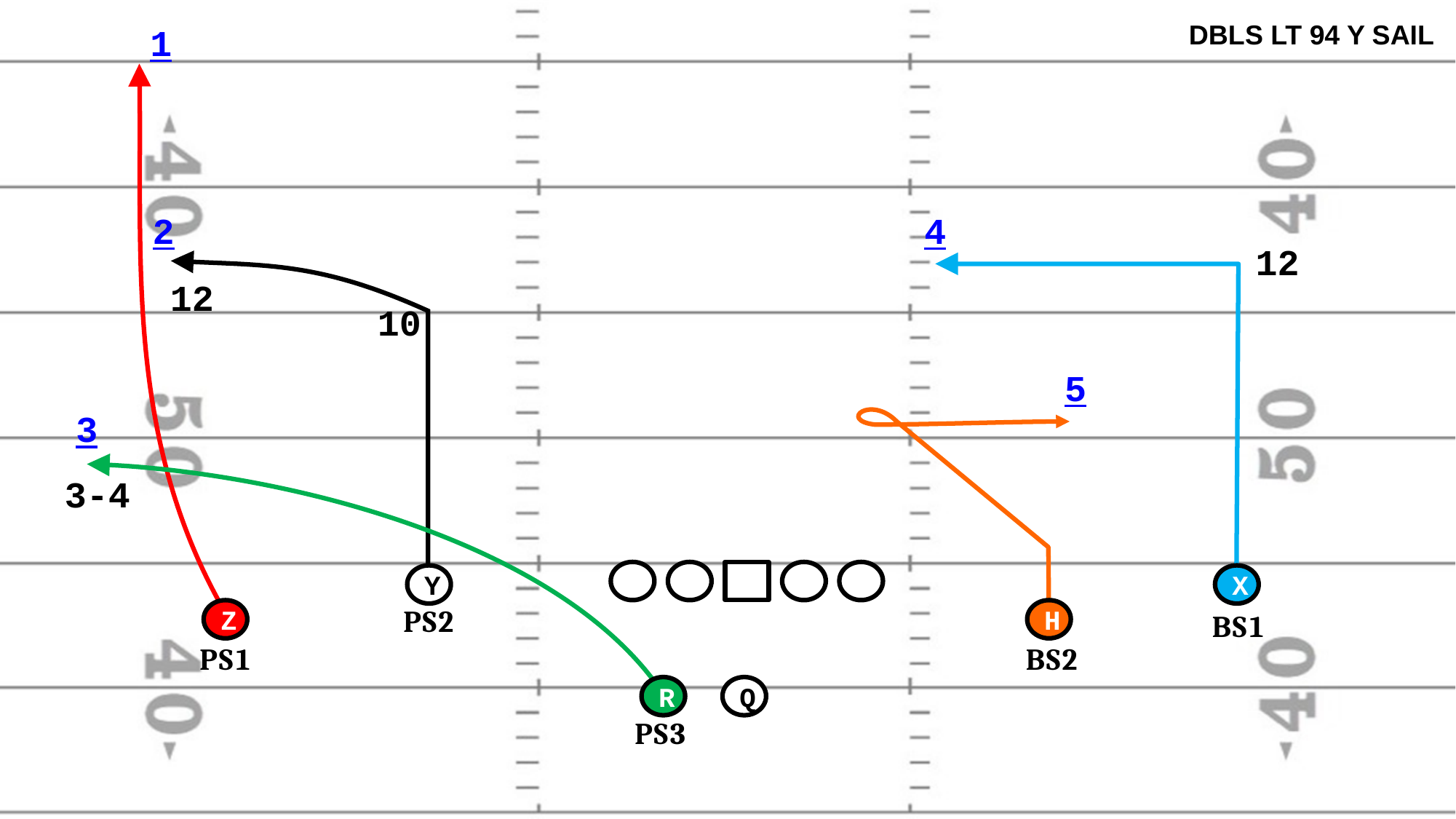

DBLS LT 94 Y SAIL
1

2
4
12

12
10
5
3

3-4

Y
X
PS2
Z
H
BS1
PS1
BS2
R
Q
PS3